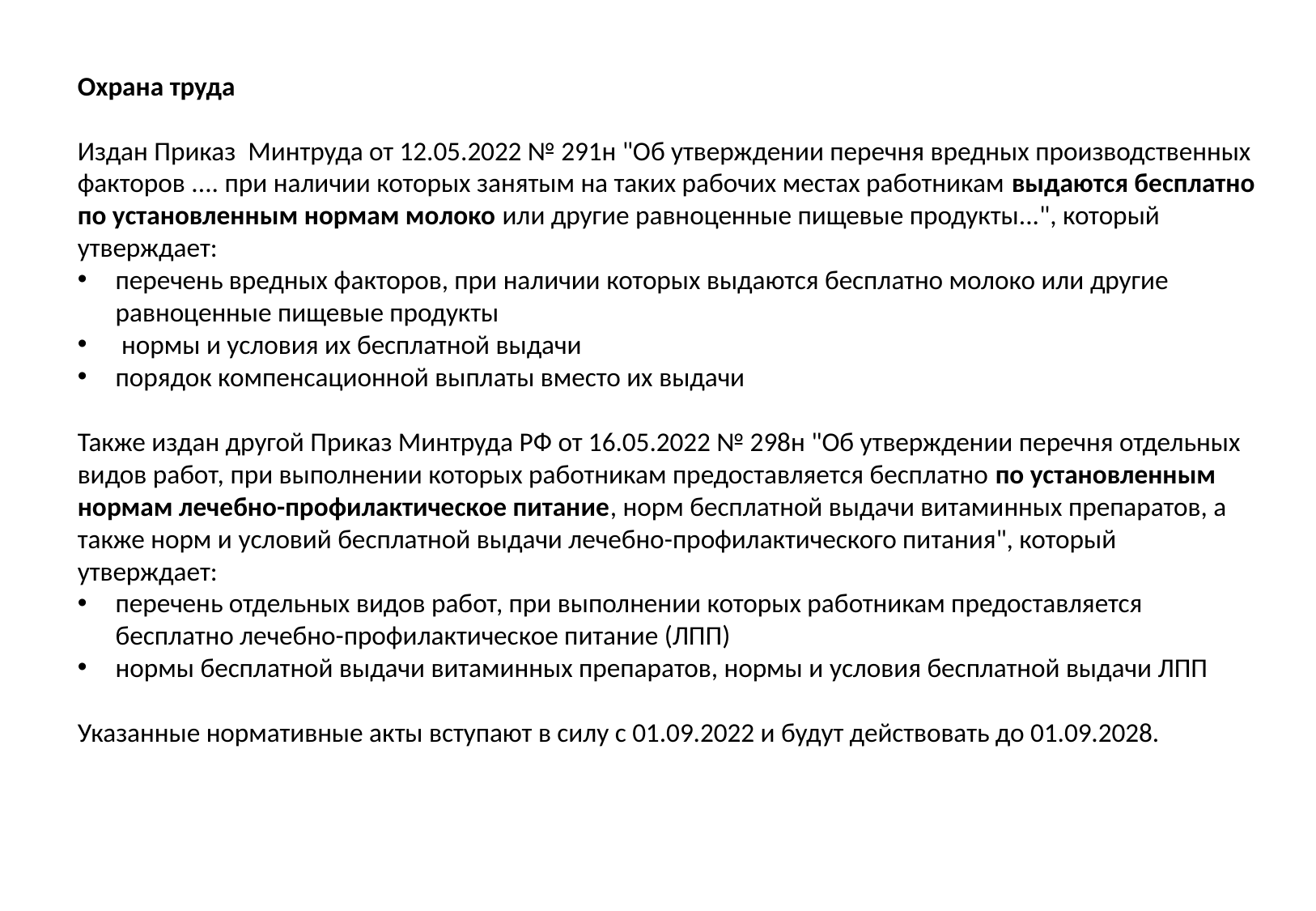

Охрана труда

Издан Приказ  Минтруда от 12.05.2022 № 291н "Об утверждении перечня вредных производственных факторов .... при наличии которых занятым на таких рабочих местах работникам выдаются бесплатно по установленным нормам молоко или другие равноценные пищевые продукты...", который утверждает:
перечень вредных факторов, при наличии которых выдаются бесплатно молоко или другие равноценные пищевые продукты
 нормы и условия их бесплатной выдачи
порядок компенсационной выплаты вместо их выдачи

Также издан другой Приказ Минтруда РФ от 16.05.2022 № 298н "Об утверждении перечня отдельных видов работ, при выполнении которых работникам предоставляется бесплатно по установленным нормам лечебно-профилактическое питание, норм бесплатной выдачи витаминных препаратов, а также норм и условий бесплатной выдачи лечебно-профилактического питания", который утверждает:
перечень отдельных видов работ, при выполнении которых работникам предоставляется бесплатно лечебно-профилактическое питание (ЛПП)
нормы бесплатной выдачи витаминных препаратов, нормы и условия бесплатной выдачи ЛПП

Указанные нормативные акты вступают в силу с 01.09.2022 и будут действовать до 01.09.2028.